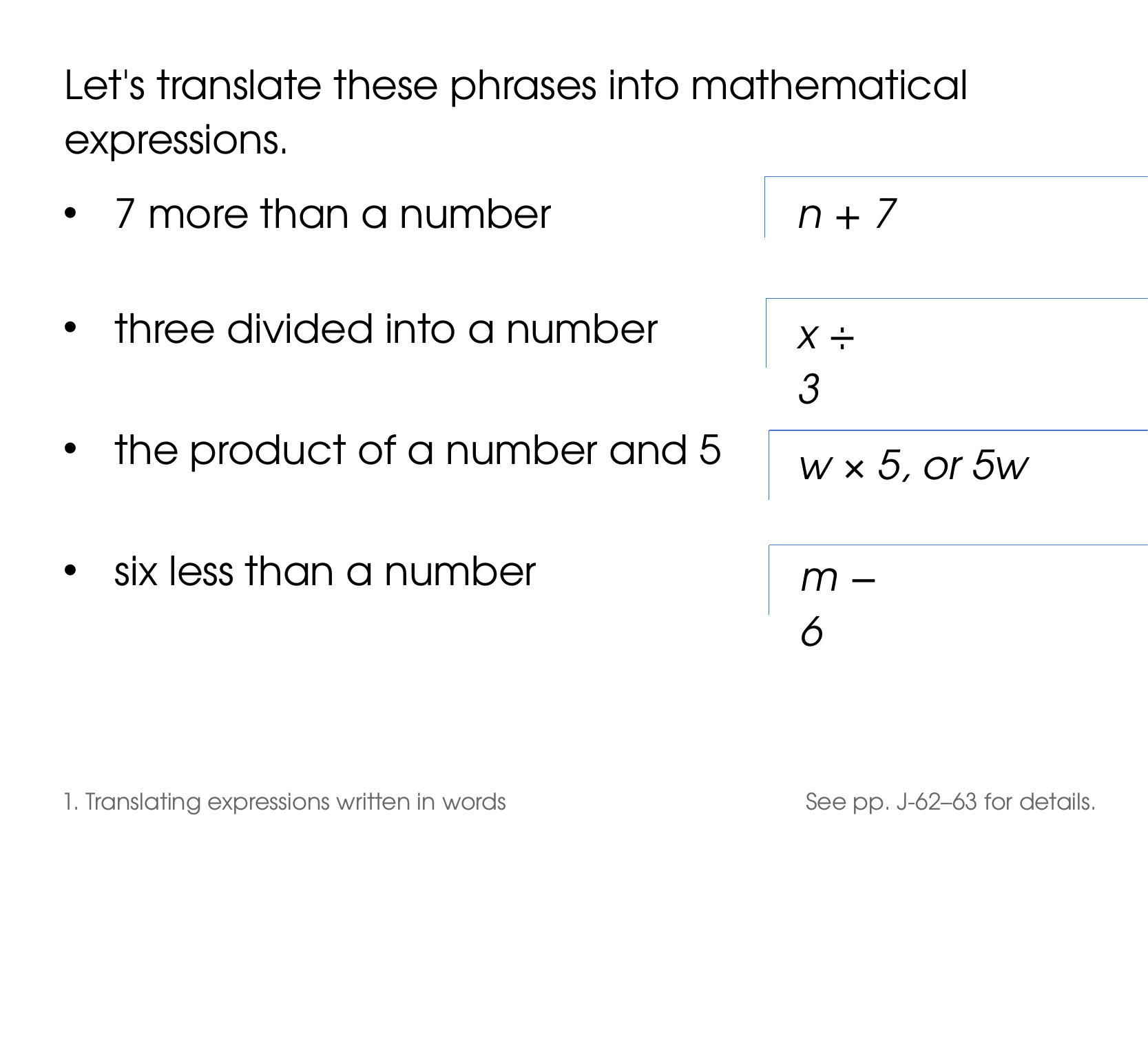

Let's translate these phrases into mathematical expressions.
7 more than a number
three divided into a number
the product of a number and 5
six less than a number
n + 7
x ÷ 3
w × 5, or 5w
m − 6
1. Translating expressions written in words
See pp. J-62–63 for details.